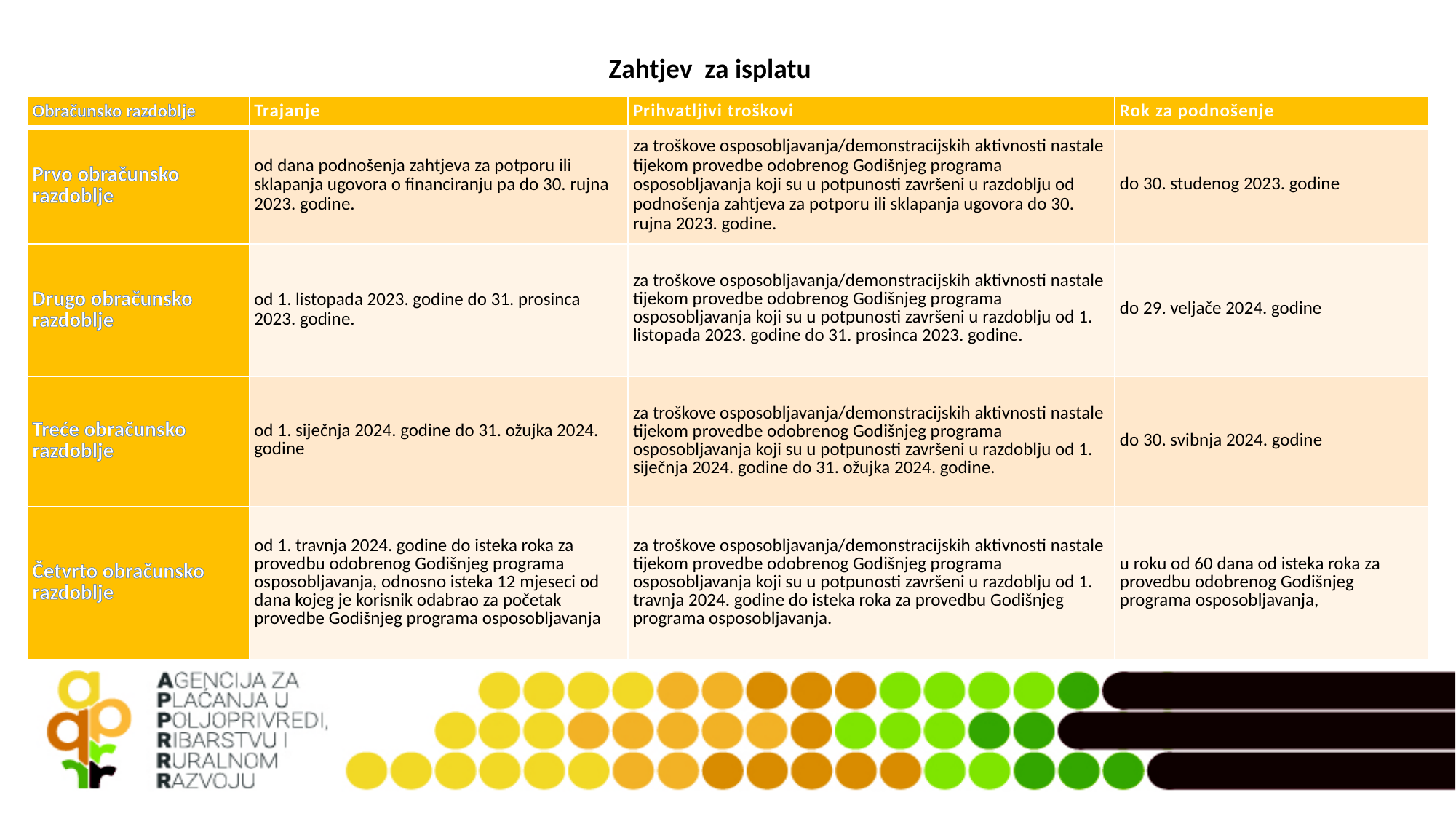

Zahtjev  za isplatu

| Obračunsko razdoblje | Trajanje | Prihvatljivi troškovi | Rok za podnošenje |
| --- | --- | --- | --- |
| Prvo obračunsko razdoblje | od dana podnošenja zahtjeva za potporu ili sklapanja ugovora o financiranju pa do 30. rujna 2023. godine. | za troškove osposobljavanja/demonstracijskih aktivnosti nastale tijekom provedbe odobrenog Godišnjeg programa osposobljavanja koji su u potpunosti završeni u razdoblju od podnošenja zahtjeva za potporu ili sklapanja ugovora do 30. rujna 2023. godine. | do 30. studenog 2023. godine |
| Drugo obračunsko razdoblje | od 1. listopada 2023. godine do 31. prosinca 2023. godine. | za troškove osposobljavanja/demonstracijskih aktivnosti nastale tijekom provedbe odobrenog Godišnjeg programa osposobljavanja koji su u potpunosti završeni u razdoblju od 1. listopada 2023. godine do 31. prosinca 2023. godine. | do 29. veljače 2024. godine |
| Treće obračunsko razdoblje | od 1. siječnja 2024. godine do 31. ožujka 2024. godine | za troškove osposobljavanja/demonstracijskih aktivnosti nastale tijekom provedbe odobrenog Godišnjeg programa osposobljavanja koji su u potpunosti završeni u razdoblju od 1. siječnja 2024. godine do 31. ožujka 2024. godine. | do 30. svibnja 2024. godine |
| Četvrto obračunsko razdoblje | od 1. travnja 2024. godine do isteka roka za provedbu odobrenog Godišnjeg programa osposobljavanja, odnosno isteka 12 mjeseci od dana kojeg je korisnik odabrao za početak provedbe Godišnjeg programa osposobljavanja | za troškove osposobljavanja/demonstracijskih aktivnosti nastale tijekom provedbe odobrenog Godišnjeg programa osposobljavanja koji su u potpunosti završeni u razdoblju od 1. travnja 2024. godine do isteka roka za provedbu Godišnjeg programa osposobljavanja. | u roku od 60 dana od isteka roka za provedbu odobrenog Godišnjeg programa osposobljavanja, |